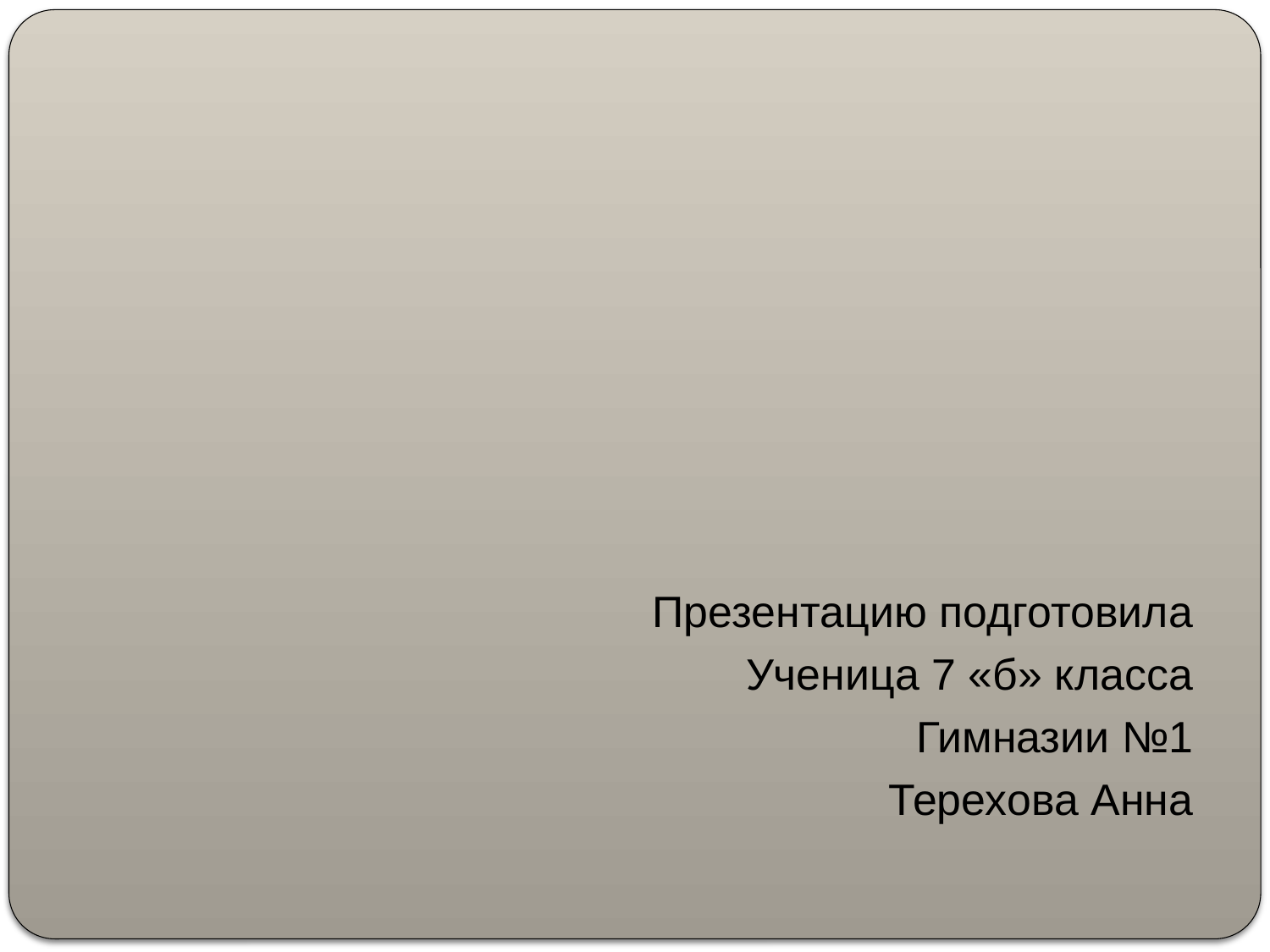

#

Презентацию подготовила
Ученица 7 «б» класса
Гимназии №1
Терехова Анна